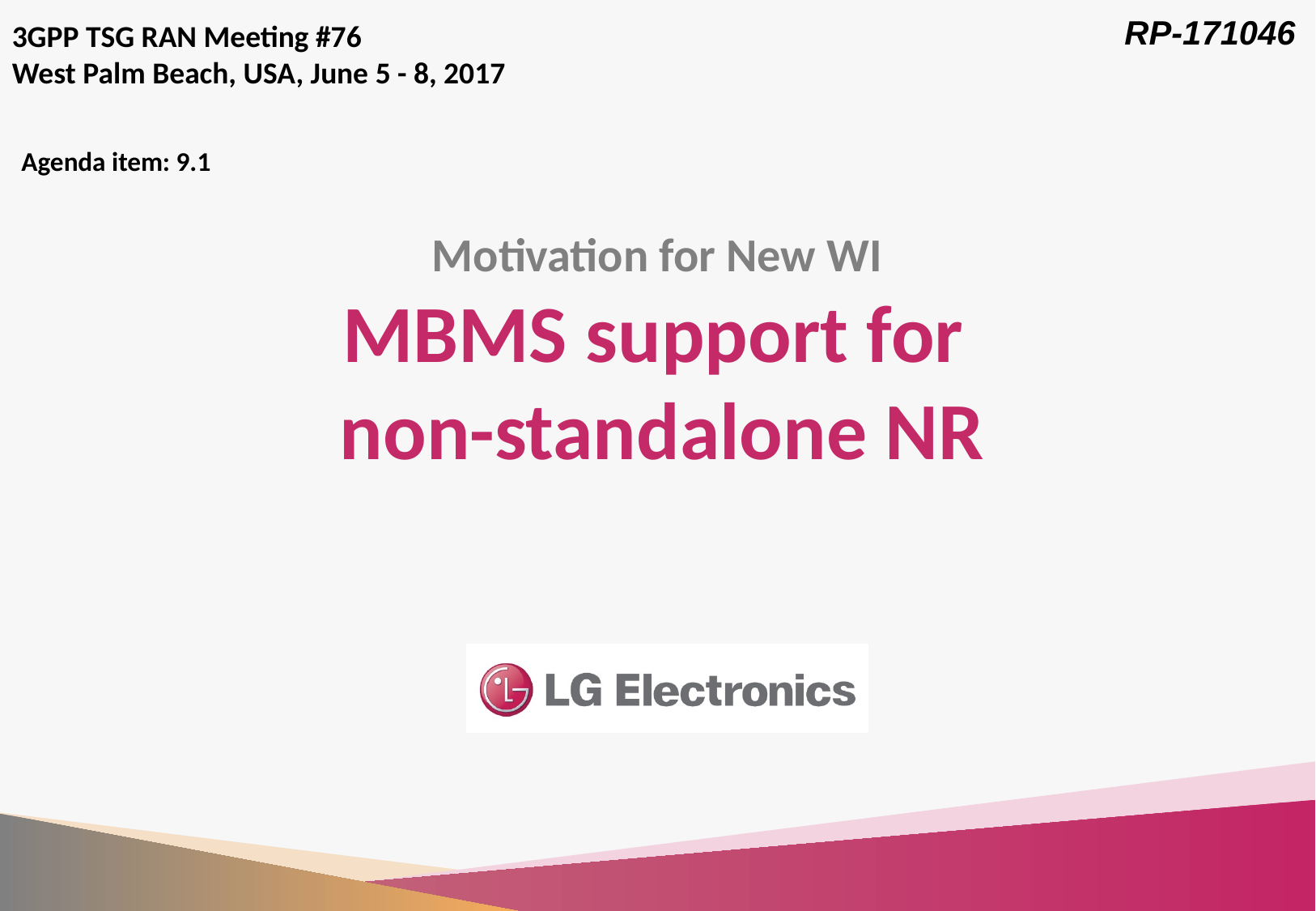

3GPP TSG RAN Meeting #76
West Palm Beach, USA, June 5 - 8, 2017
Agenda item: 9.1
# Motivation for New WI MBMS support for non-standalone NR